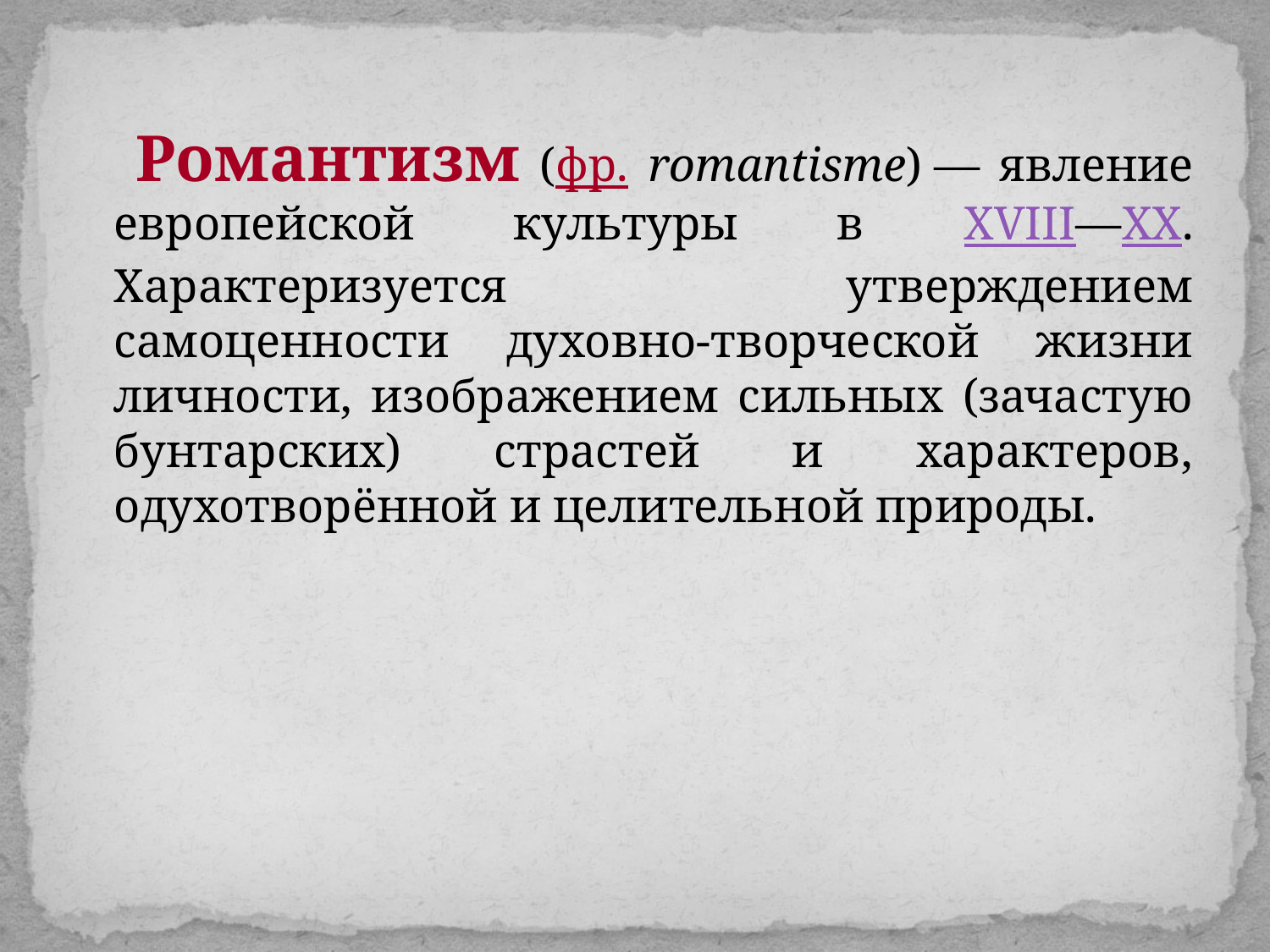

Романтизм (фр. romantisme) — явление европейской культуры в XVIII—XX. Характеризуется утверждением самоценности духовно-творческой жизни личности, изображением сильных (зачастую бунтарских) страстей и характеров, одухотворённой и целительной природы.